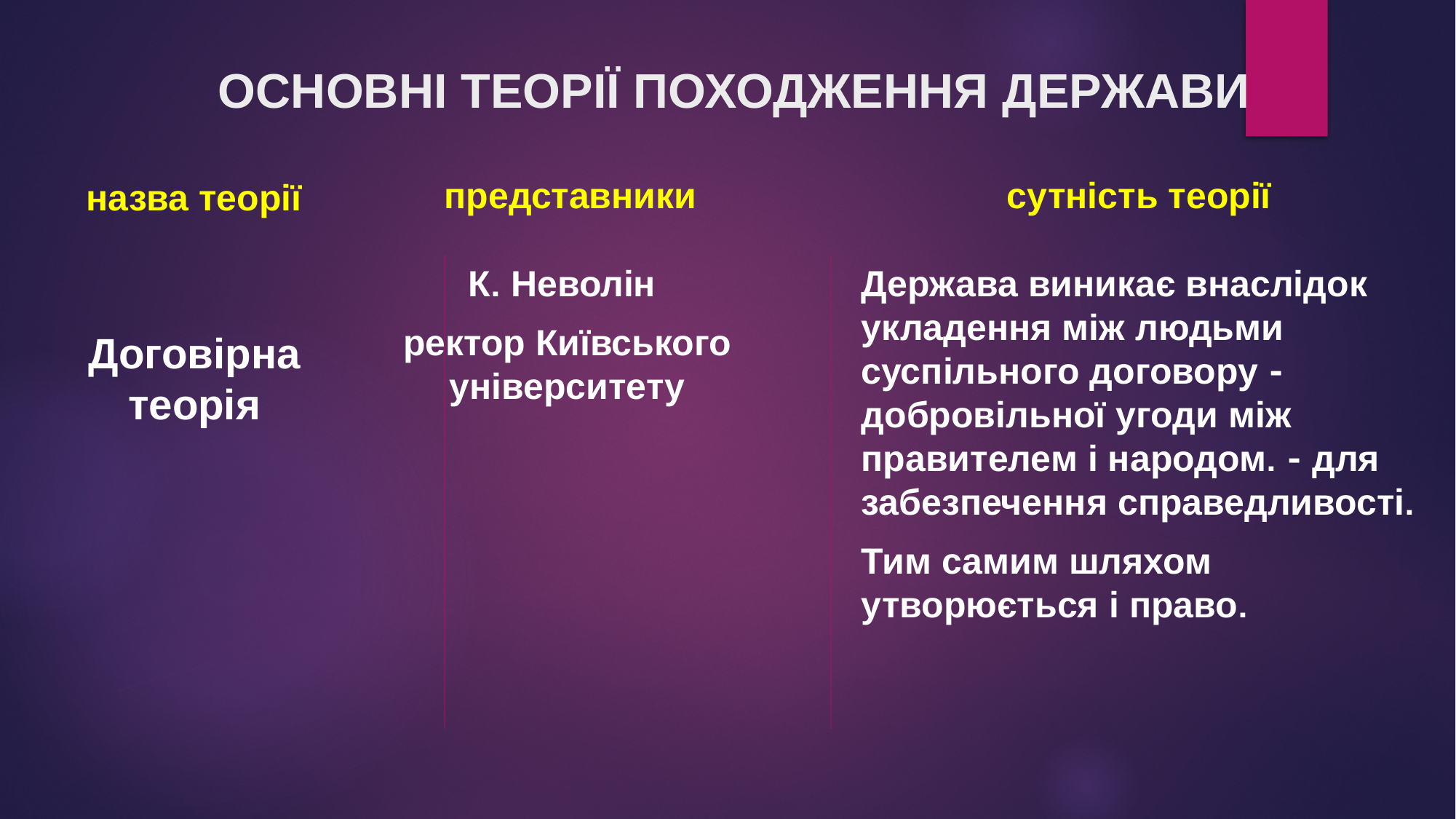

# ОСНОВНІ ТЕОРІЇ ПОХОДЖЕННЯ ДЕРЖАВИ
представники
сутність теорії
назва теорії

Договірна теорія

К. Неволін
ректор Київського університету
Держава виникає внаслідок укладення між людьми суспільного договору - добровільної угоди між правителем і народом. - для забезпечення справедливості.
Тим самим шляхом утворюється і право.